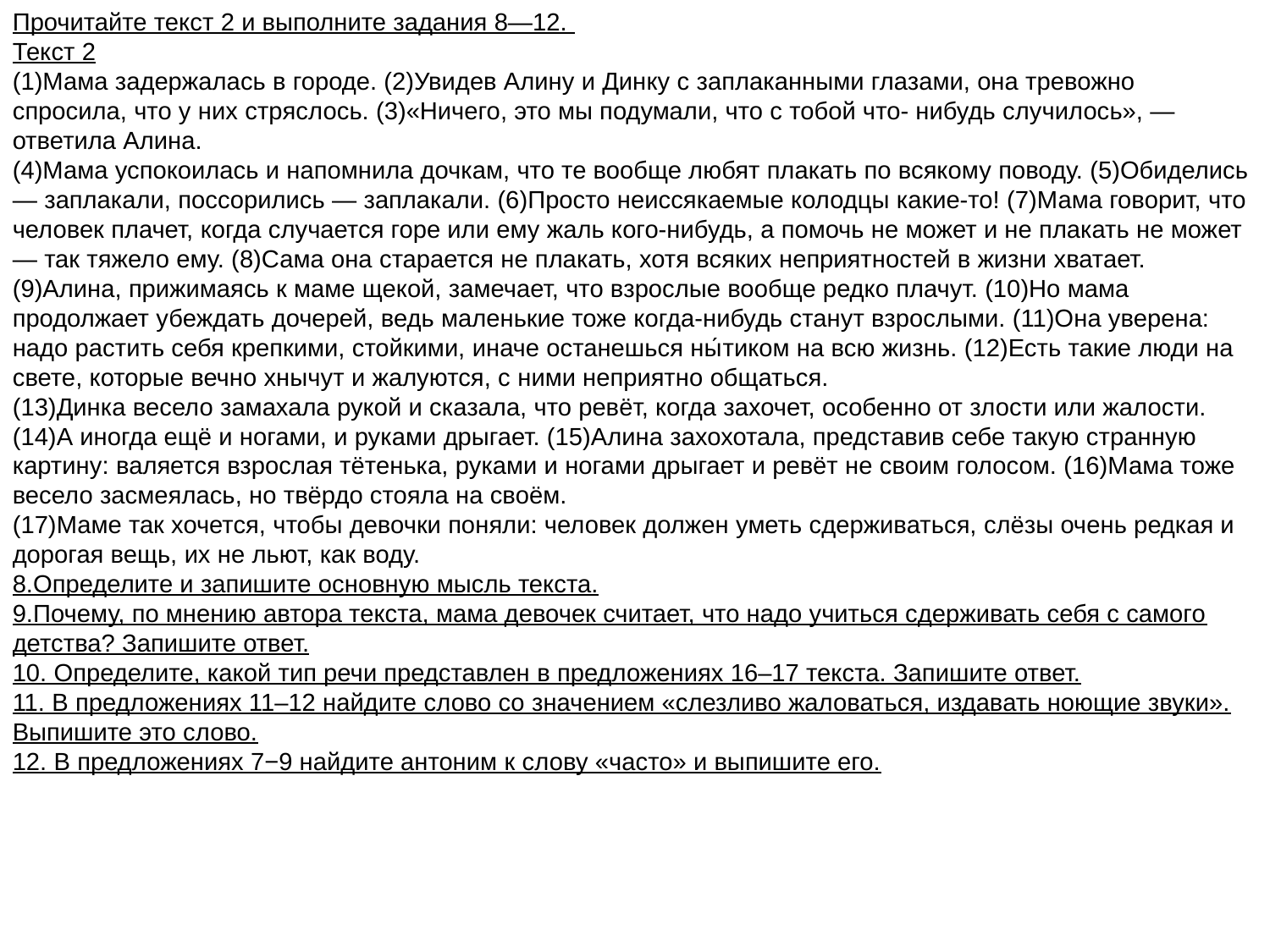

Прочитайте текст 2 и выполните задания 8—12.
Текст 2
(1)Мама задержалась в городе. (2)Увидев Алину и Динку с заплаканными глазами, она тревожно спросила, что у них стряслось. (3)«Ничего, это мы подумали, что с тобой что- нибудь случилось», — ответила Алина.
(4)Мама успокоилась и напомнила дочкам, что те вообще любят плакать по всякому поводу. (5)Обиделись — заплакали, поссорились — заплакали. (6)Просто неиссякаемые колодцы какие-то! (7)Мама говорит, что человек плачет, когда случается горе или ему жаль кого-нибудь, а помочь не может и не плакать не может — так тяжело ему. (8)Сама она старается не плакать, хотя всяких неприятностей в жизни хватает. (9)Алина, прижимаясь к маме щекой, замечает, что взрослые вообще редко плачут. (10)Но мама продолжает убеждать дочерей, ведь маленькие тоже когда-нибудь станут взрослыми. (11)Она уверена: надо растить себя крепкими, стойкими, иначе останешься ны́тиком на всю жизнь. (12)Есть такие люди на свете, которые вечно хнычут и жалуются, с ними неприятно общаться.
(13)Динка весело замахала рукой и сказала, что ревёт, когда захочет, особенно от злости или жалости. (14)А иногда ещё и ногами, и руками дрыгает. (15)Алина захохотала, представив себе такую странную картину: валяется взрослая тётенька, руками и ногами дрыгает и ревёт не своим голосом. (16)Мама тоже весело засмеялась, но твёрдо стояла на своём.
(17)Маме так хочется, чтобы девочки поняли: человек должен уметь сдерживаться, слёзы очень редкая и дорогая вещь, их не льют, как воду.
8.Определите и запишите основную мысль текста.
9.Почему, по мнению автора текста, мама девочек считает, что надо учиться сдерживать себя с самого детства? Запишите ответ.
10. Определите, какой тип речи представлен в предложениях 16–17 текста. Запишите ответ.
11. В предложениях 11–12 найдите слово со значением «слезливо жаловаться, издавать ноющие звуки». Выпишите это слово.
12. В предложениях 7−9 найдите антоним к слову «часто» и выпишите его.